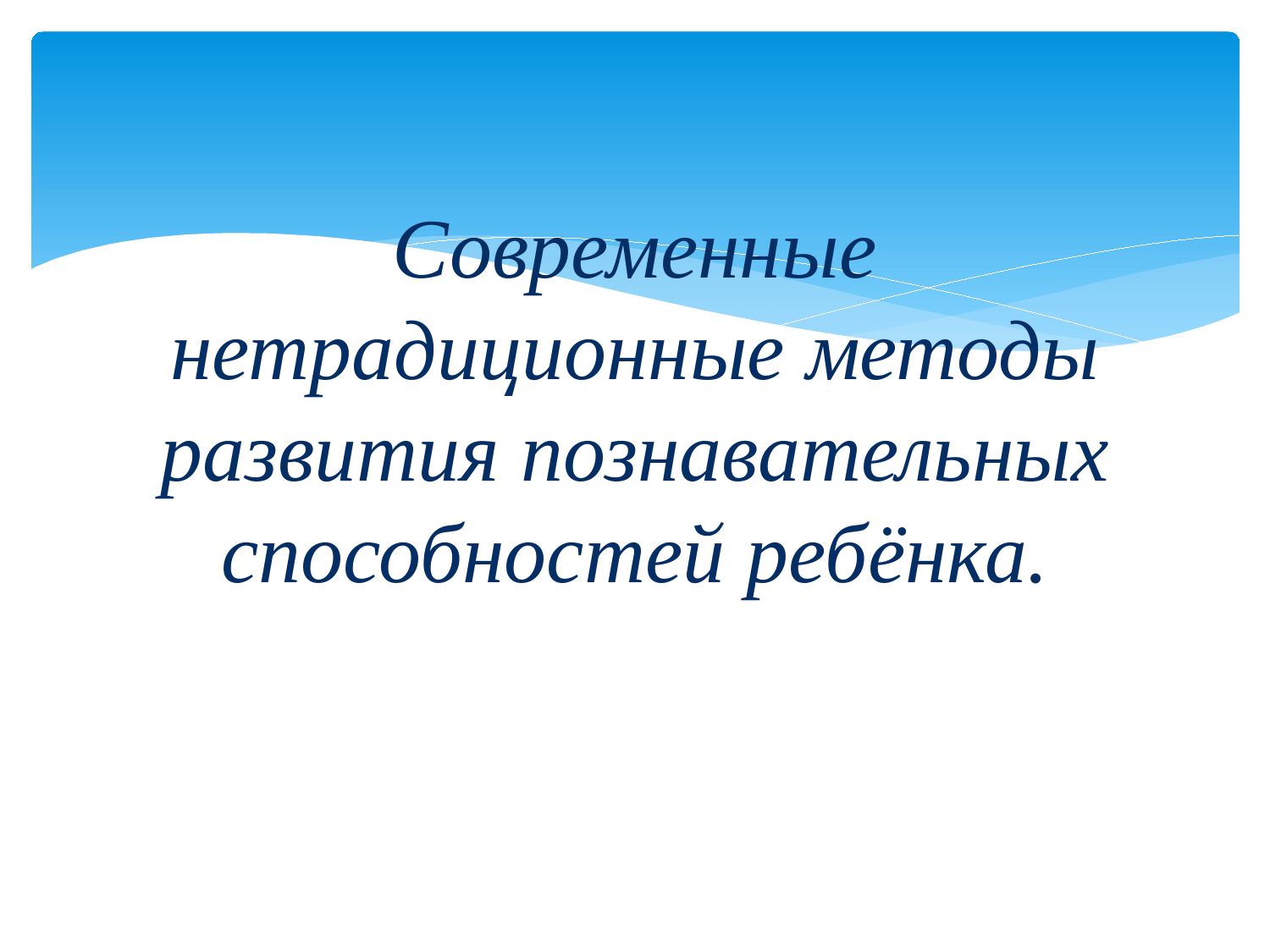

# Современные нетрадиционные методы развития познавательных способностей ребёнка.